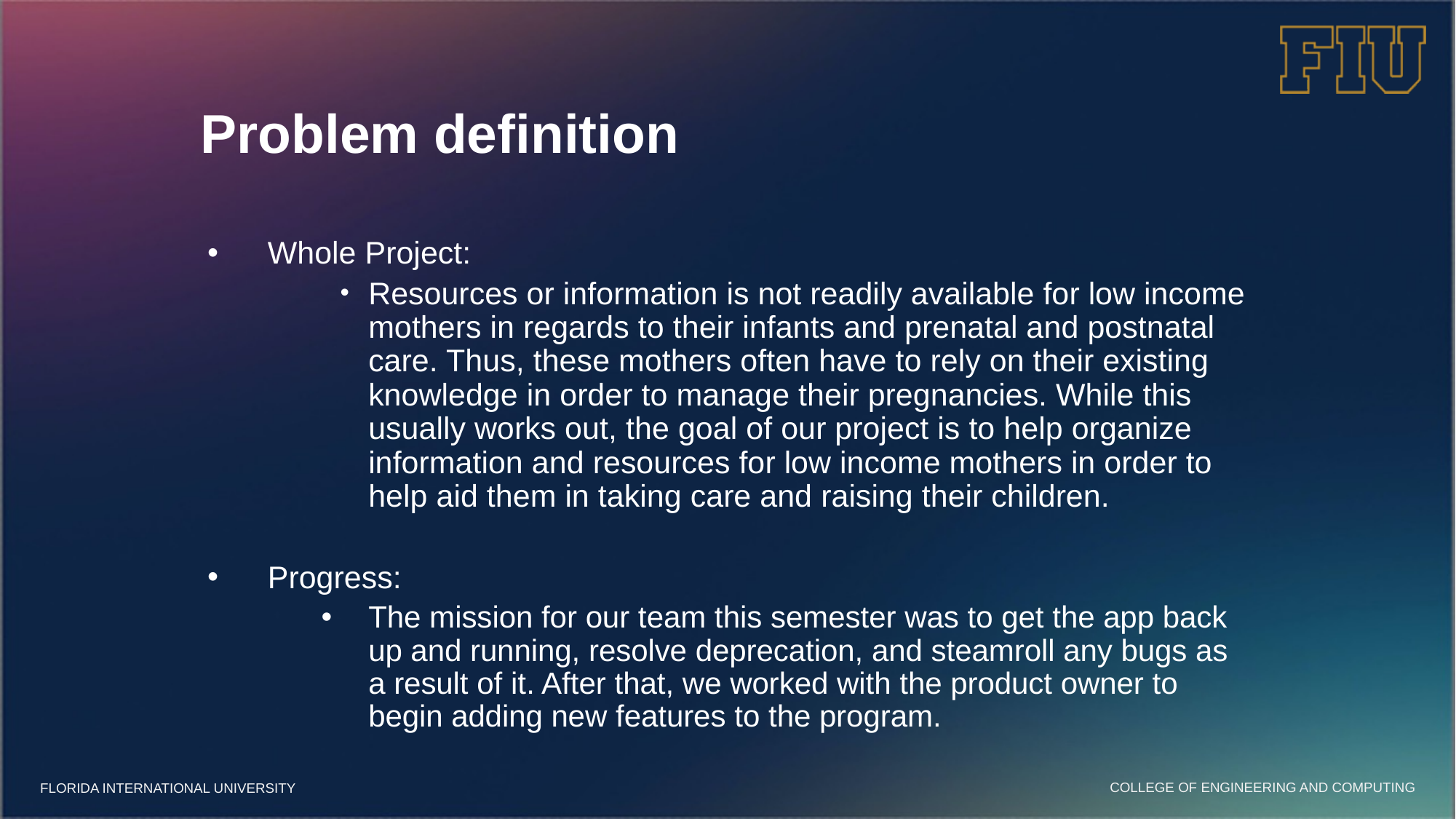

# Problem definition
Whole Project:
Resources or information is not readily available for low income mothers in regards to their infants and prenatal and postnatal care. Thus, these mothers often have to rely on their existing knowledge in order to manage their pregnancies. While this usually works out, the goal of our project is to help organize information and resources for low income mothers in order to help aid them in taking care and raising their children.

Progress:
The mission for our team this semester was to get the app back up and running, resolve deprecation, and steamroll any bugs as a result of it. After that, we worked with the product owner to begin adding new features to the program.